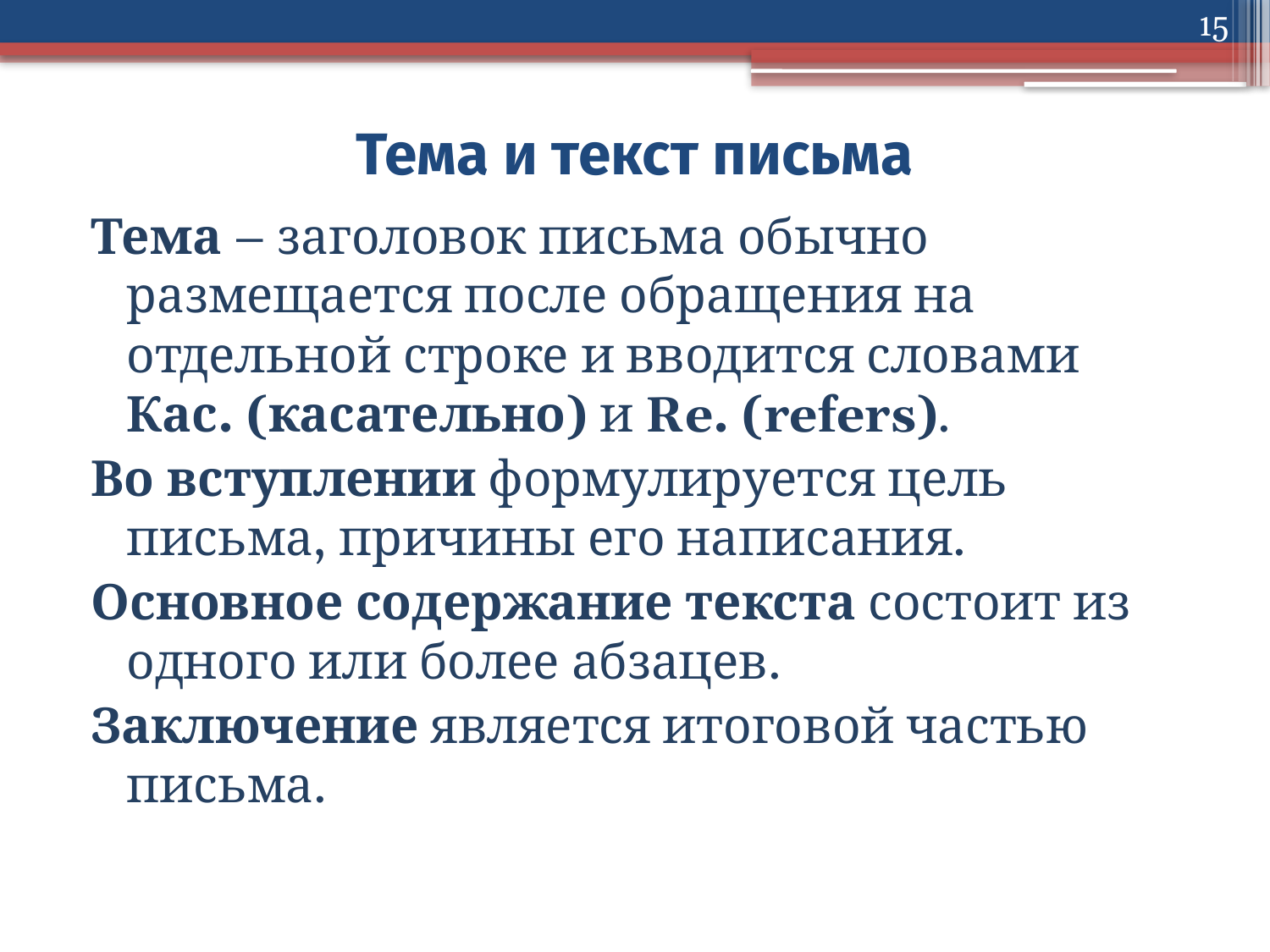

15
# Тема и текст письма
Тема – заголовок письма обычно размещается после обращения на отдельной строке и вводится словами Кас. (касательно) и Re. (refers).
Во вступлении формулируется цель письма, причины его написания.
Основное содержание текста состоит из одного или более абзацев.
Заключение является итоговой частью письма.